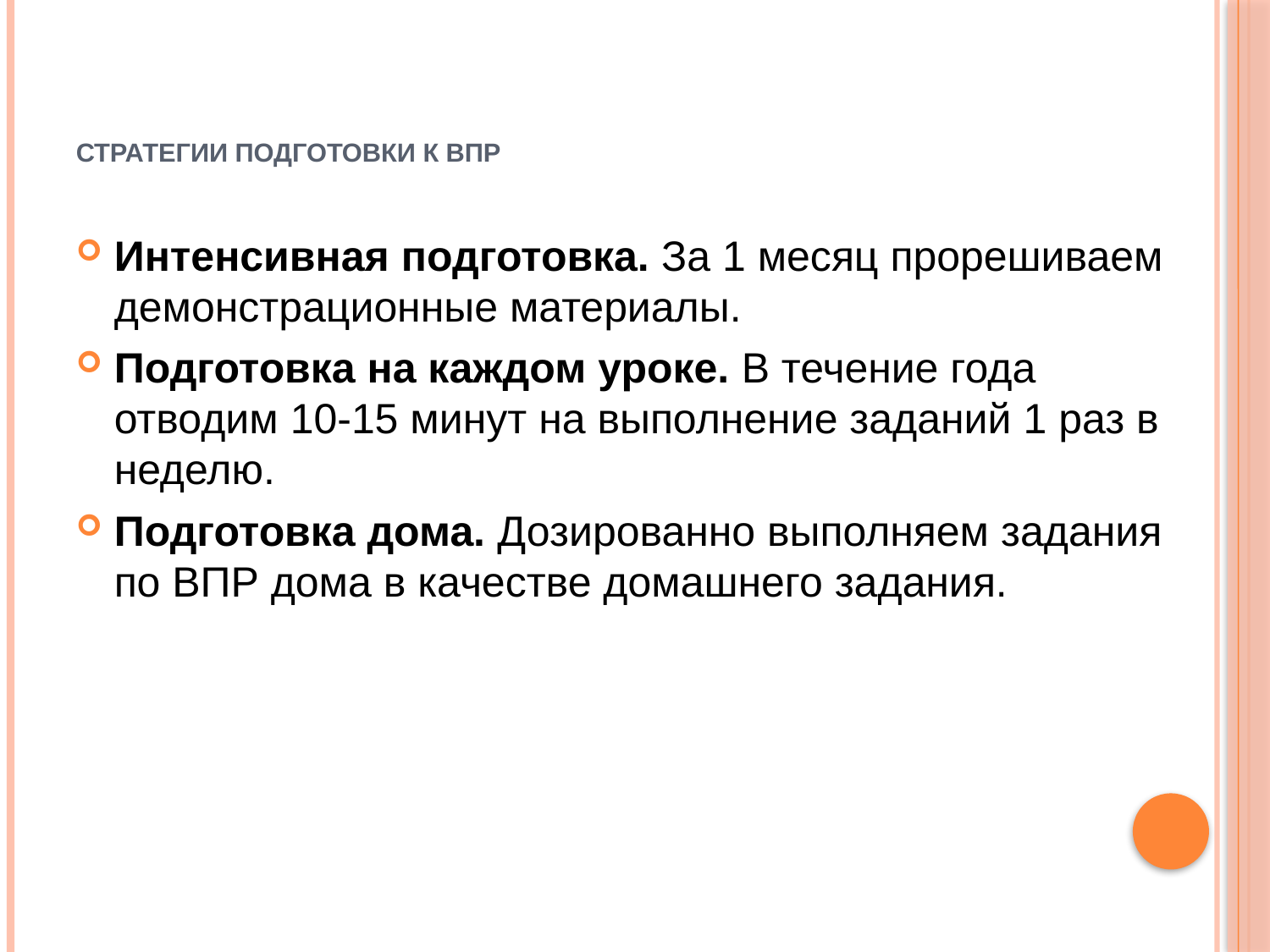

# Стратегии подготовки к ВПР
Интенсивная подготовка. За 1 месяц прорешиваем демонстрационные материалы.
Подготовка на каждом уроке. В течение года отводим 10-15 минут на выполнение заданий 1 раз в неделю.
Подготовка дома. Дозированно выполняем задания по ВПР дома в качестве домашнего задания.